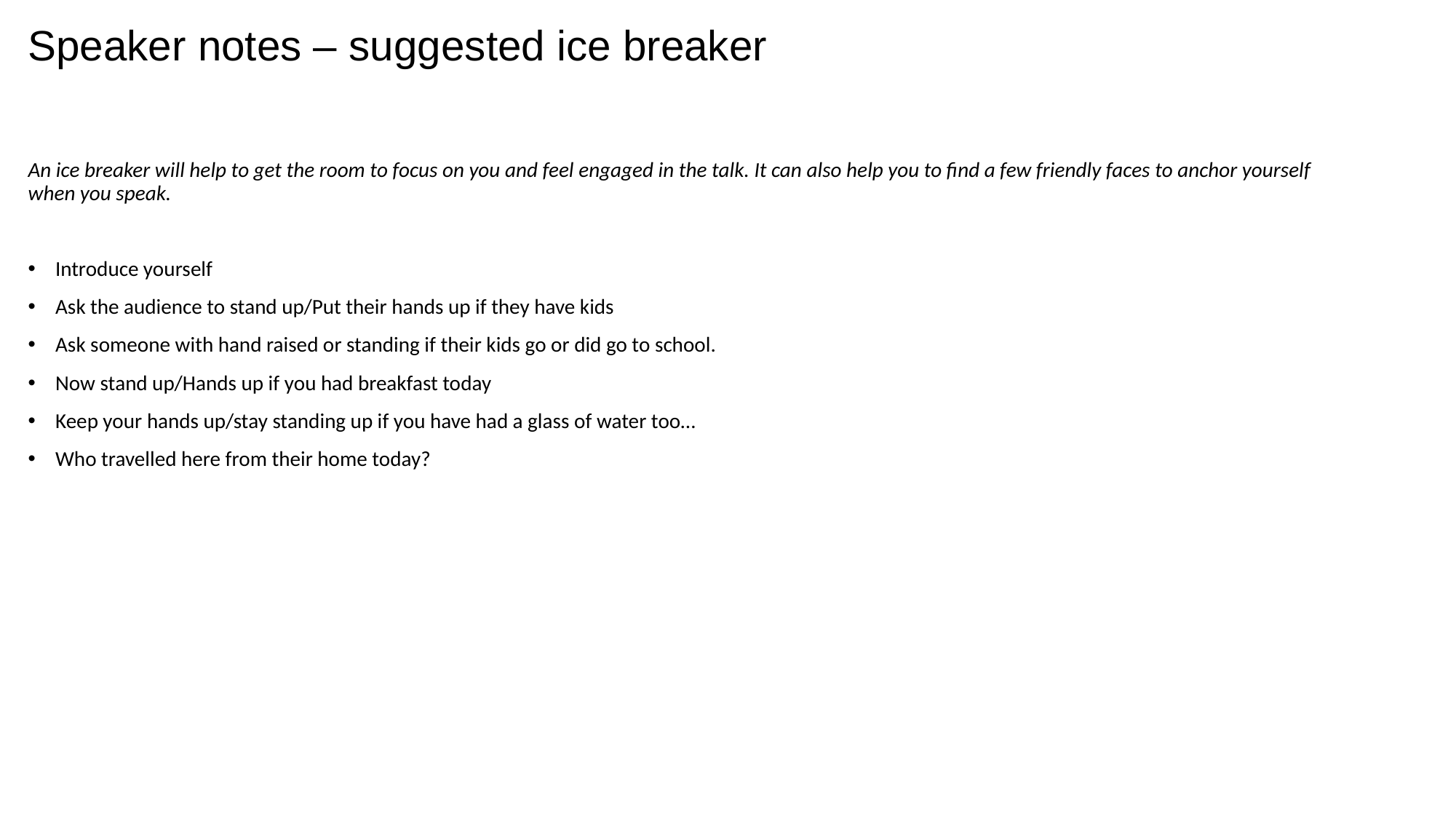

# Speaker notes – suggested ice breaker
An ice breaker will help to get the room to focus on you and feel engaged in the talk. It can also help you to find a few friendly faces to anchor yourself when you speak.

Introduce yourself
Ask the audience to stand up/Put their hands up if they have kids
Ask someone with hand raised or standing if their kids go or did go to school.
Now stand up/Hands up if you had breakfast today
Keep your hands up/stay standing up if you have had a glass of water too…
Who travelled here from their home today?